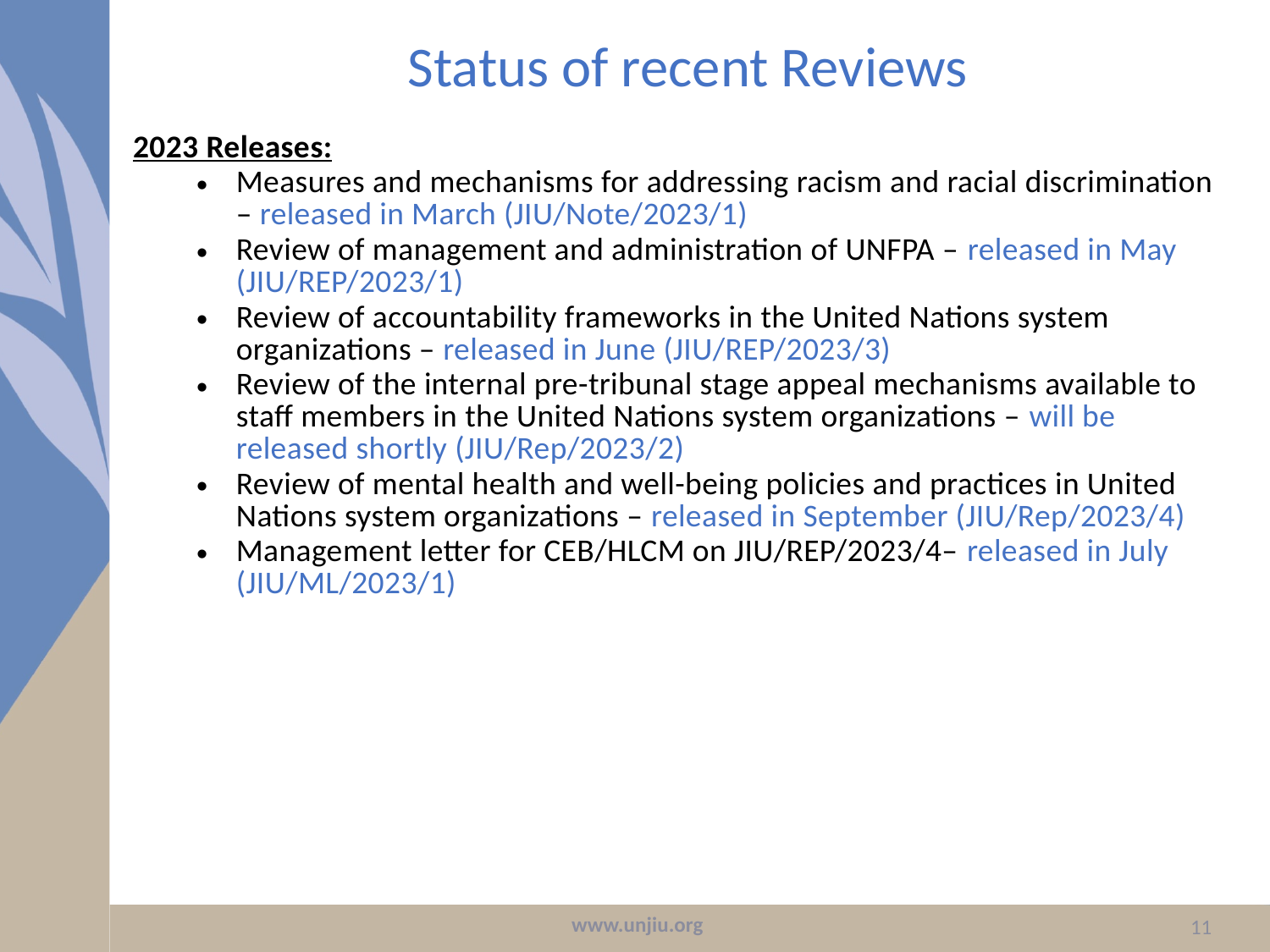

# Status of recent Reviews
|  |
| --- |
| 2023 Releases: Measures and mechanisms for addressing racism and racial discrimination – released in March (JIU/Note/2023/1) Review of management and administration of UNFPA – released in May (JIU/REP/2023/1) Review of accountability frameworks in the United Nations system organizations – released in June (JIU/REP/2023/3) Review of the internal pre-tribunal stage appeal mechanisms available to staff members in the United Nations system organizations – will be released shortly (JIU/Rep/2023/2) Review of mental health and well-being policies and practices in United Nations system organizations – released in September (JIU/Rep/2023/4) Management letter for CEB/HLCM on JIU/REP/2023/4– released in July (JIU/ML/2023/1) |
|  |
|  |
|  |
|  |

www.unjiu.org
11